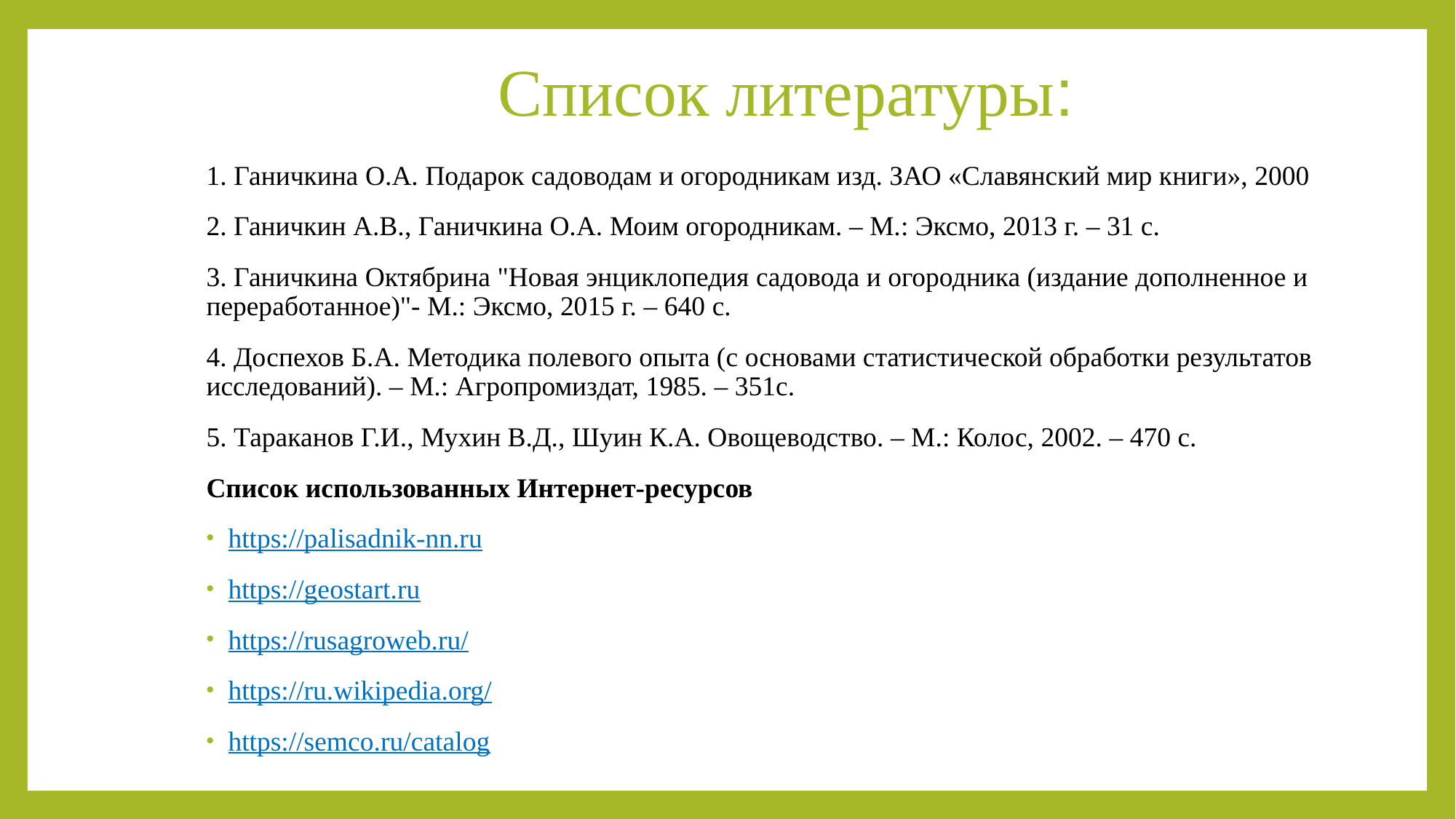

# Список литературы:
1. Ганичкина О.А. Подарок садоводам и огородникам изд. ЗАО «Славянский мир книги», 2000
2. Ганичкин А.В., Ганичкина О.А. Моим огородникам. – М.: Эксмо, 2013 г. – 31 с.
3. Ганичкина Октябрина "Новая энциклопедия садовода и огородника (издание дополненное и переработанное)"- М.: Эксмо, 2015 г. – 640 с.
4. Доспехов Б.А. Методика полевого опыта (с основами статистической обработки результатов исследований). – М.: Агропромиздат, 1985. – 351с.
5. Тараканов Г.И., Мухин В.Д., Шуин К.А. Овощеводство. – М.: Колос, 2002. – 470 с.
Список использованных Интернет-ресурсов
https://palisadnik-nn.ru
https://geostart.ru
https://rusagroweb.ru/
https://ru.wikipedia.org/
https://semco.ru/catalog